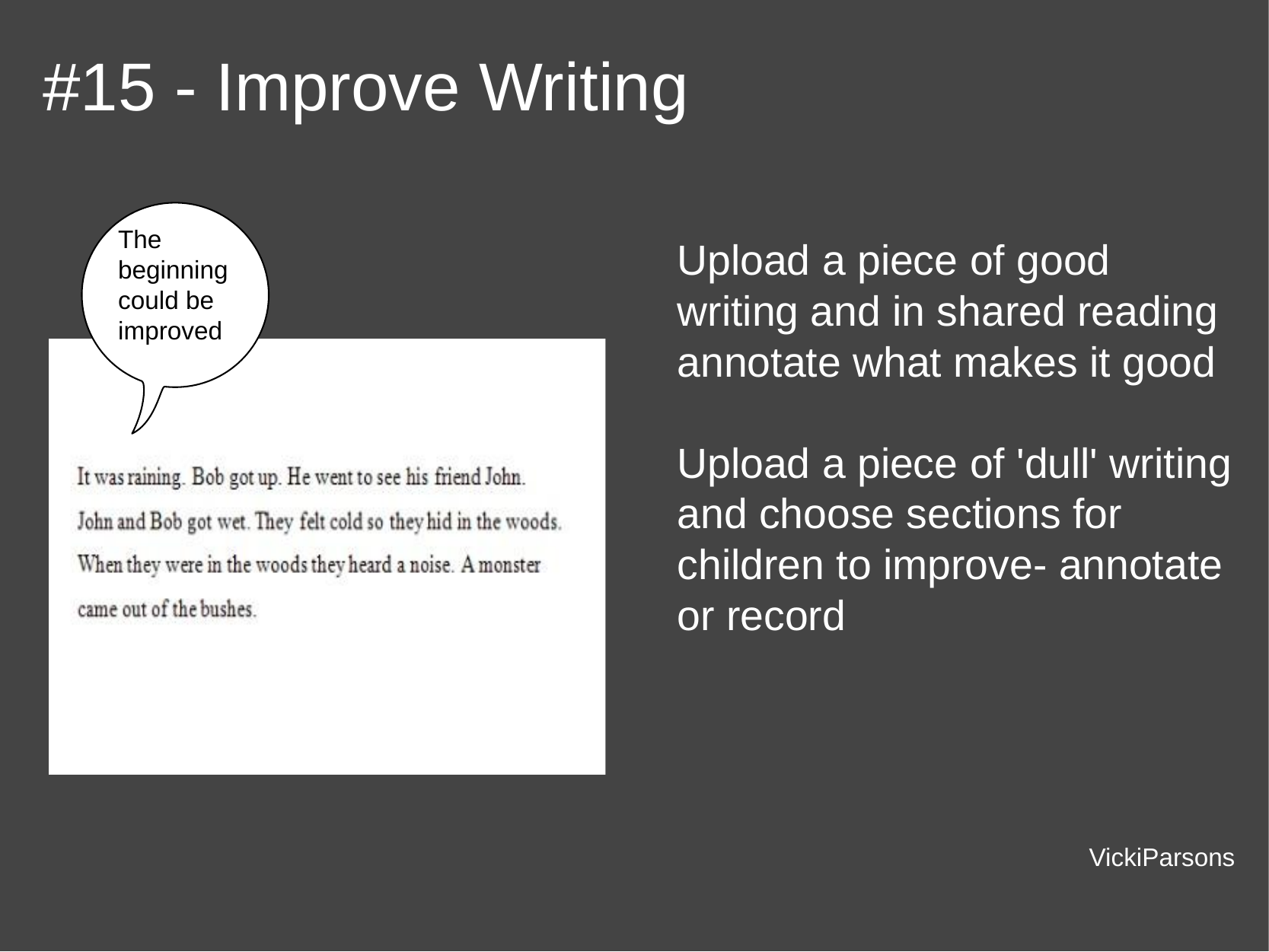

# #15 - Improve Writing

The beginning could be improved
Upload a piece of good writing and in shared reading annotate what makes it good

Upload a piece of 'dull' writing and choose sections for children to improve- annotate or record

VickiParsons